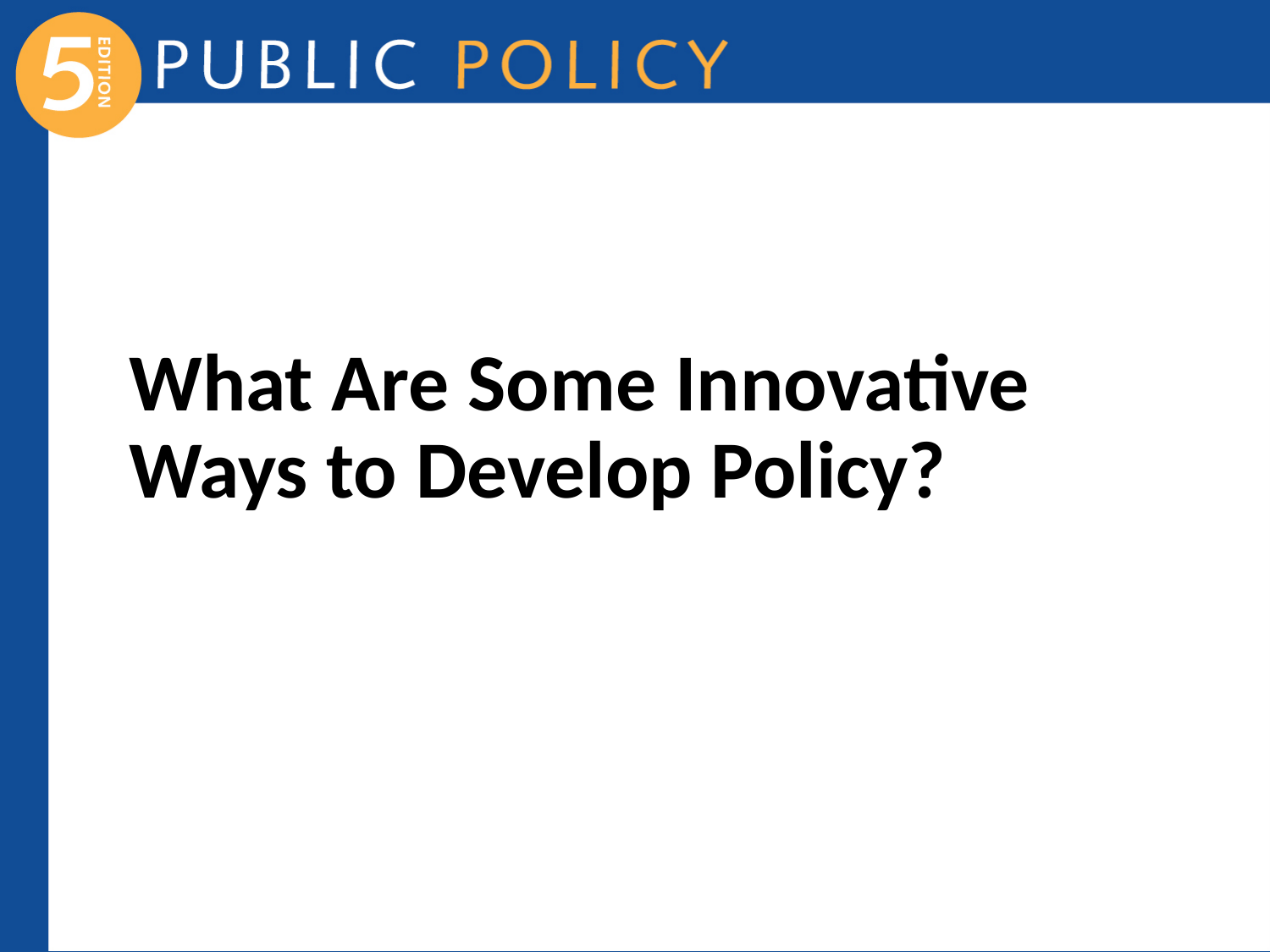

# What Are Some Innovative Ways to Develop Policy?